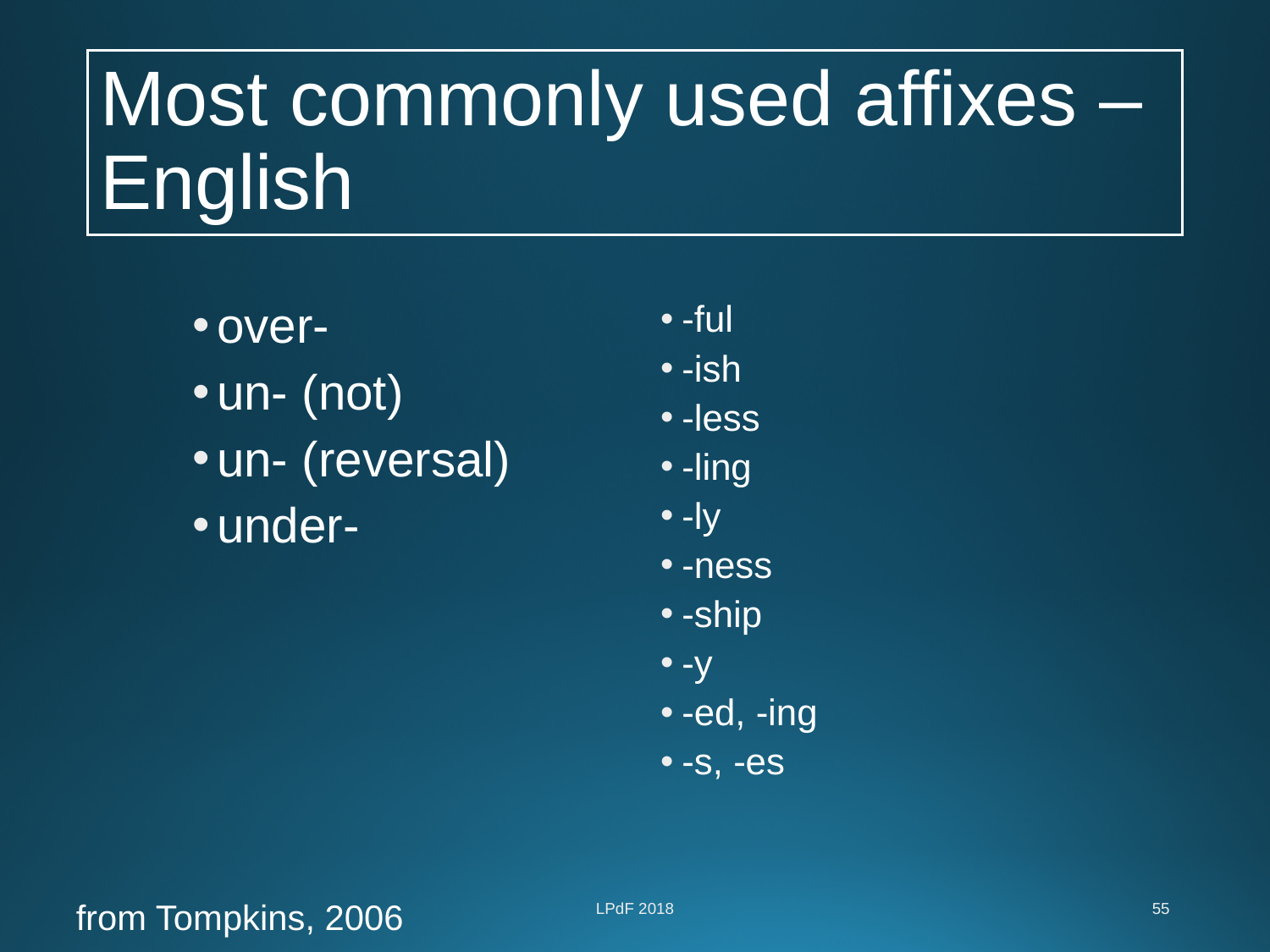

# Most commonly used affixes – English
-ful
-ish
-less
-ling
-ly
-ness
-ship
-y
-ed, -ing
-s, -es

over-
un- (not)
un- (reversal)
under-

LPdF 2018
55
from Tompkins, 2006